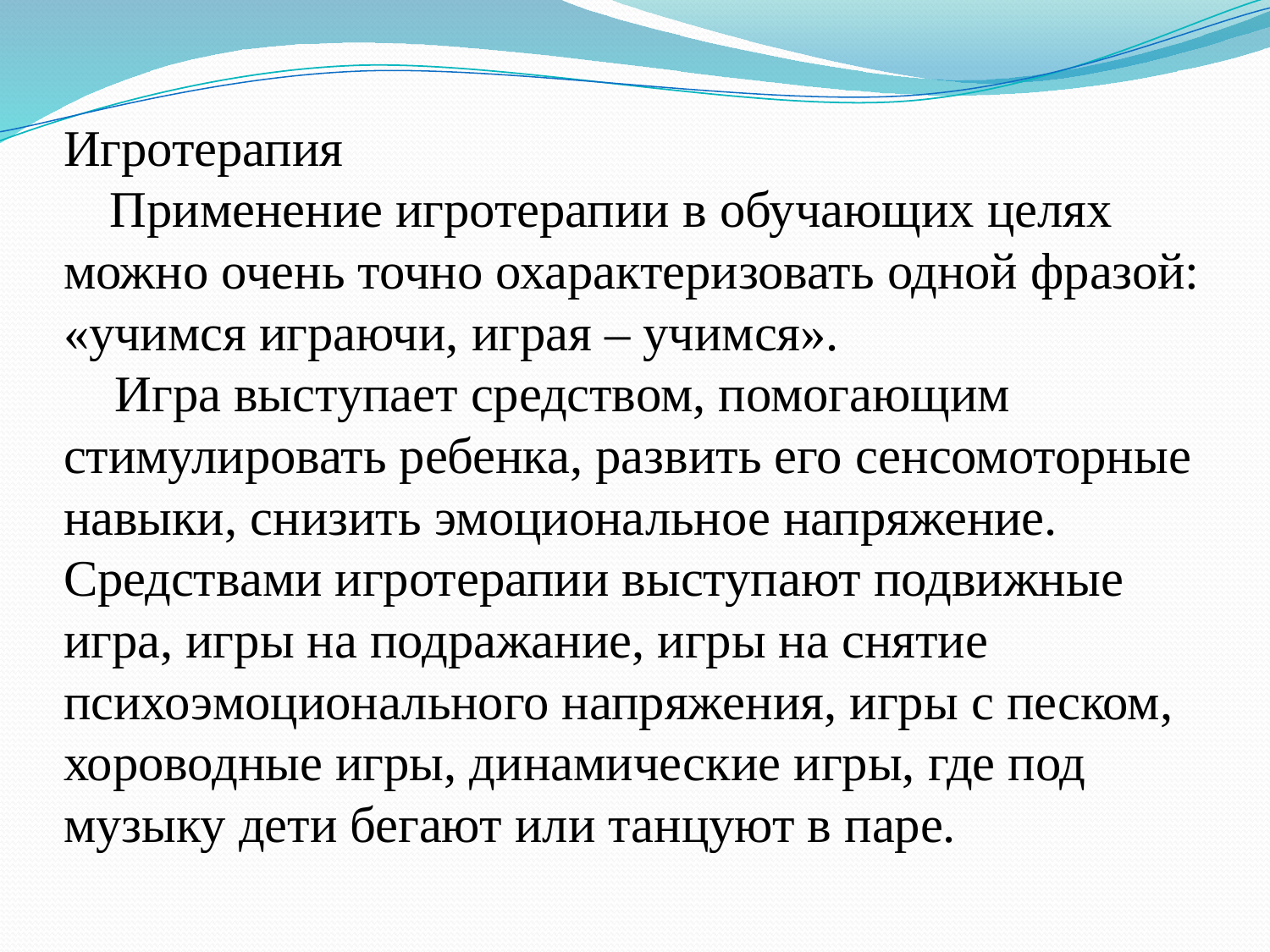

# Игротерапия Применение игротерапии в обучающих целях можно очень точно охарактеризовать одной фразой: «учимся играючи, играя – учимся». Игра выступает средством, помогающим стимулировать ребенка, развить его сенсомоторные навыки, снизить эмоциональное напряжение.     Средствами игротерапии выступают подвижные игра, игры на подражание, игры на снятие психоэмоционального напряжения, игры с песком, хороводные игры, динамические игры, где под музыку дети бегают или танцуют в паре.